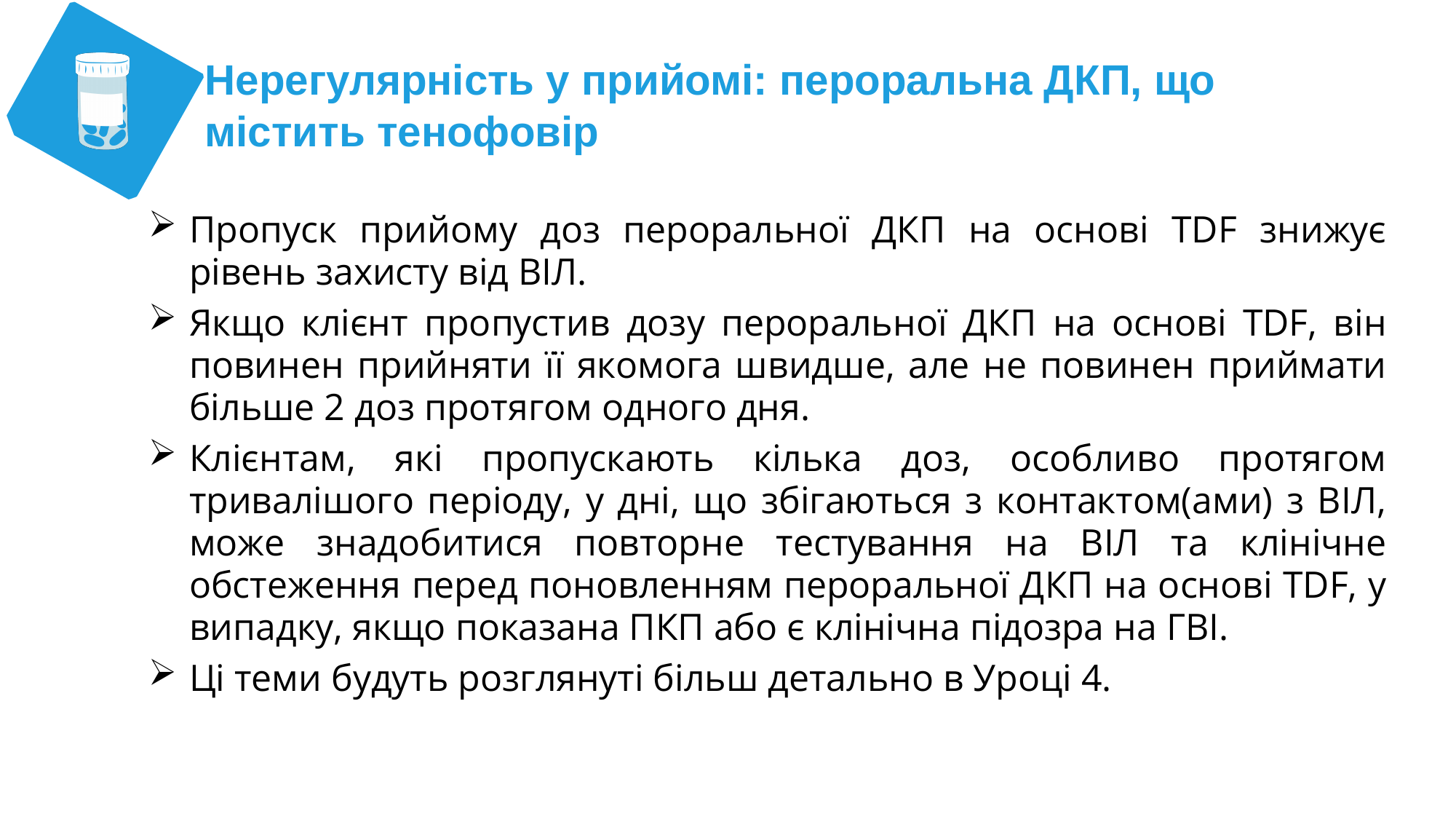

Нерегулярність у прийомі: пероральна ДКП, що містить тенофовір
Пропуск прийому доз пероральної ДКП на основі TDF знижує рівень захисту від ВІЛ.
Якщо клієнт пропустив дозу пероральної ДКП на основі TDF, він повинен прийняти її якомога швидше, але не повинен приймати більше 2 доз протягом одного дня.
Клієнтам, які пропускають кілька доз, особливо протягом тривалішого періоду, у дні, що збігаються з контактом(ами) з ВІЛ, може знадобитися повторне тестування на ВІЛ та клінічне обстеження перед поновленням пероральної ДКП на основі TDF, у випадку, якщо показана ПКП або є клінічна підозра на ГВІ.
Ці теми будуть розглянуті більш детально в Уроці 4.